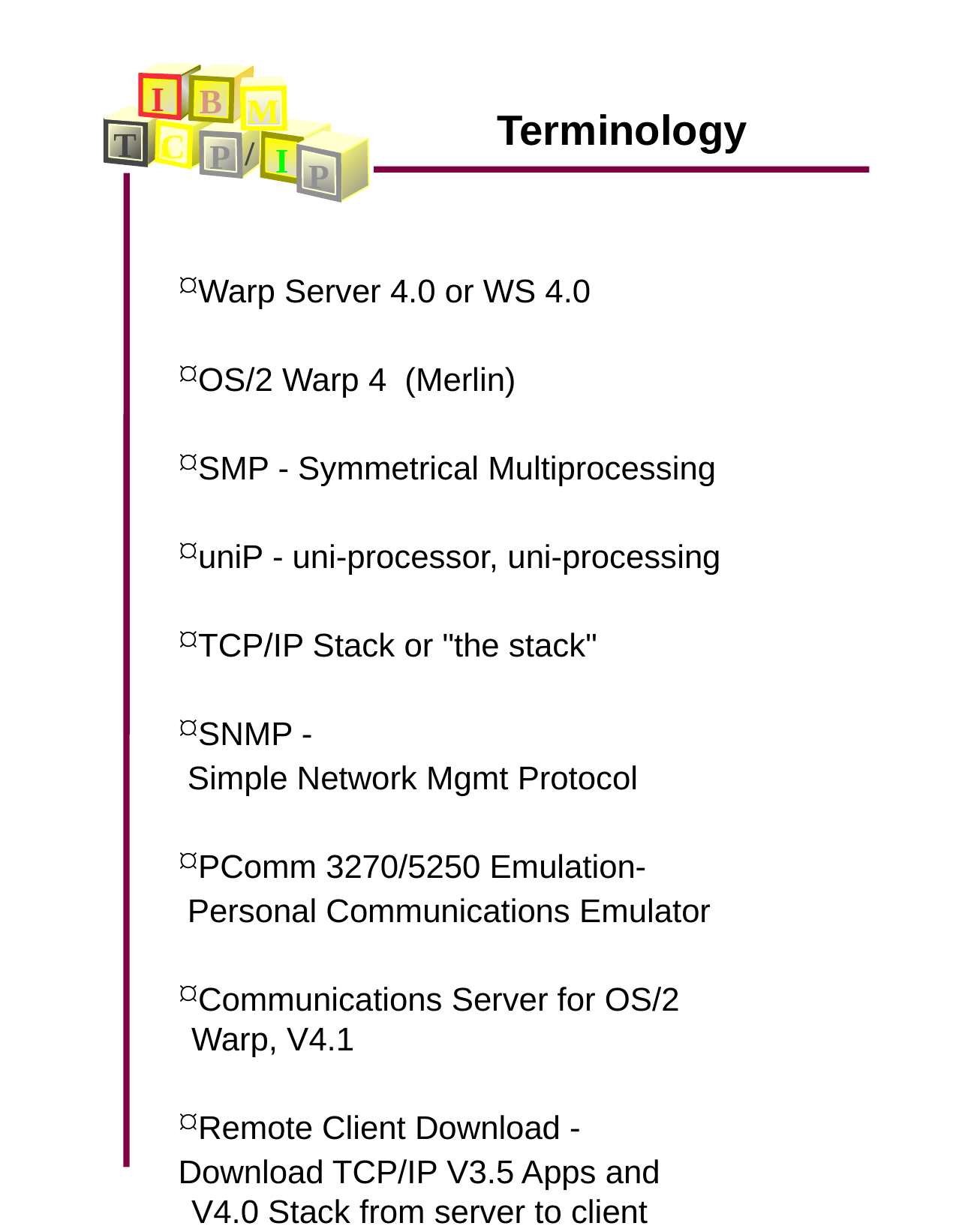

Terminology

I

B

M

T
C

/

P

I

P

Warp Server 4.0 or WS 4.0

OS/2 Warp 4  (Merlin)

SMP - Symmetrical Multiprocessing

uniP - uni-processor, uni-processing

TCP/IP Stack or "the stack"

SNMP -
 Simple Network Mgmt Protocol

PComm 3270/5250 Emulation-
 Personal Communications Emulator

Communications Server for OS/2 Warp, V4.1

Remote Client Download -
Download TCP/IP V3.5 Apps and V4.0 Stack from server to client